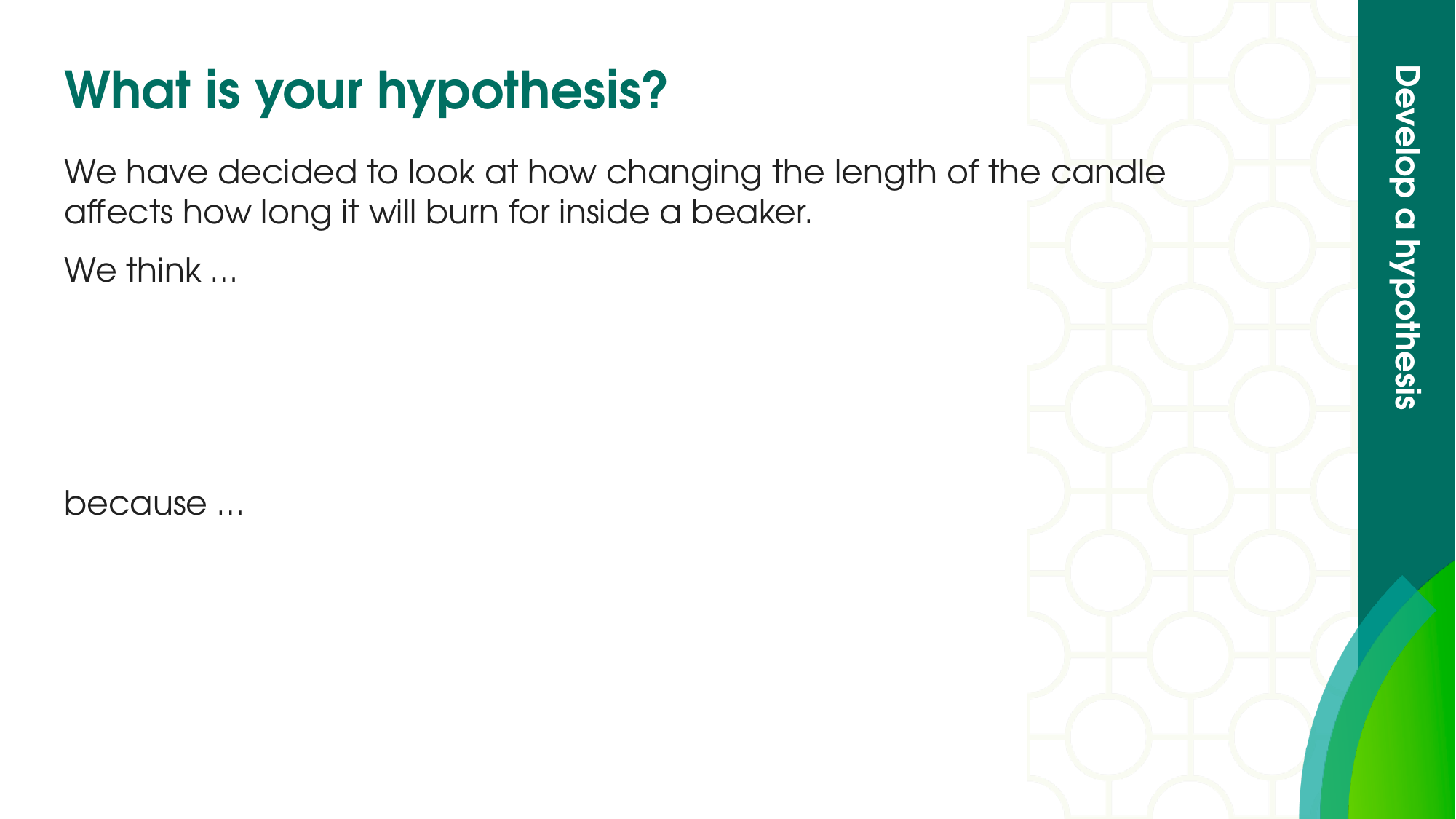

# What is your hypothesis?
We have decided to look at how changing the length of the candle affects how long it will burn for inside a beaker.
We think …

because …

Develop a hypothesis